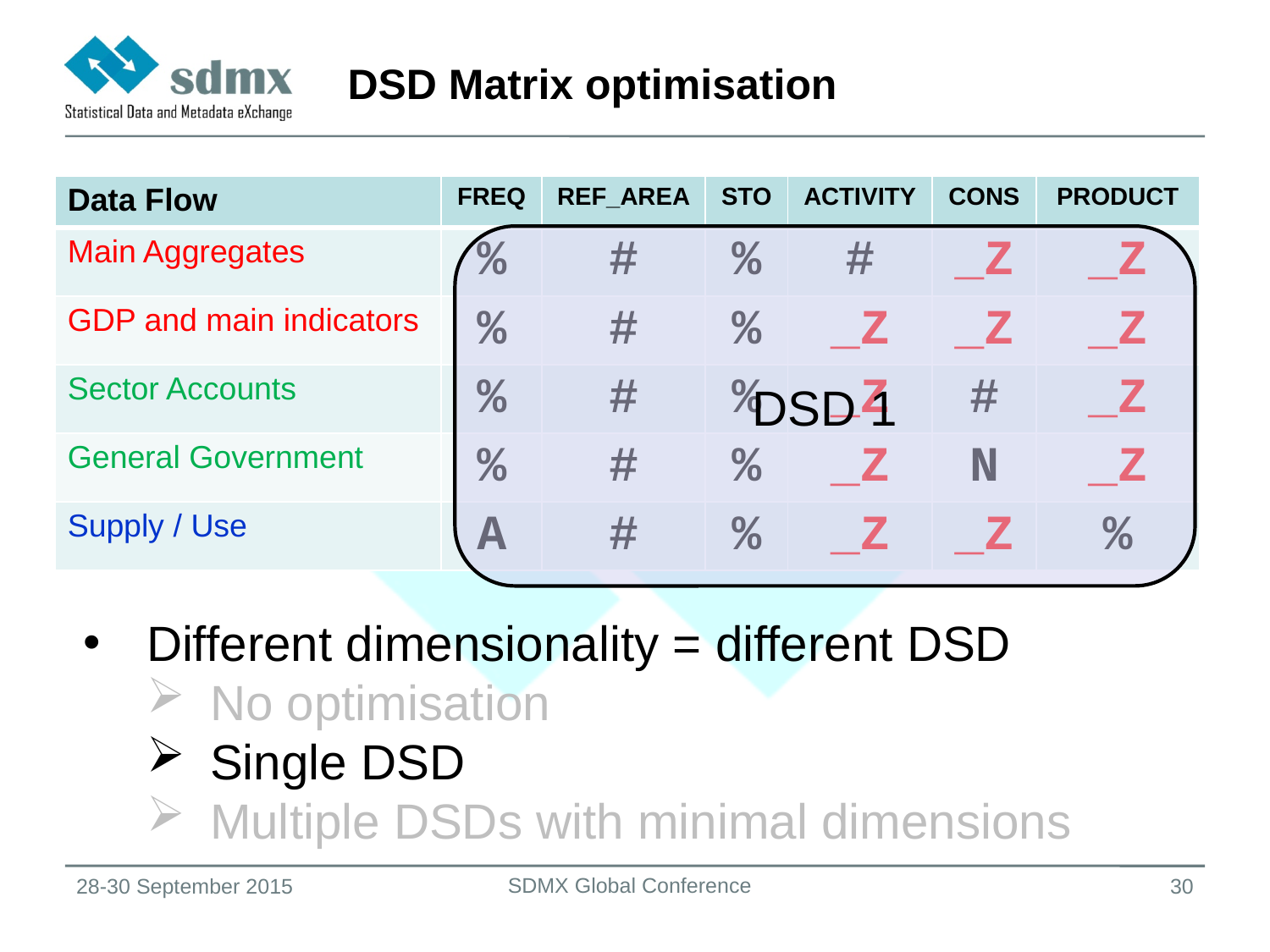

# DSD Matrix optimisation
| Data Flow | FREQ | REF\_AREA | STO | ACTIVITY | CONS | PRODUCT |
| --- | --- | --- | --- | --- | --- | --- |
| Main Aggregates | % | # | % | # | \_Z | \_Z |
| GDP and main indicators | % | # | % | \_Z | \_Z | \_Z |
| Sector Accounts | % | # | % | \_Z | # | \_Z |
| General Government | % | # | % | \_Z | N | \_Z |
| Supply / Use | A | # | % | \_Z | \_Z | % |
DSD 1
Different dimensionality = different DSD
No optimisation
Single DSD
Multiple DSDs with minimal dimensions
SDMX Global Conference
28-30 September 2015
30